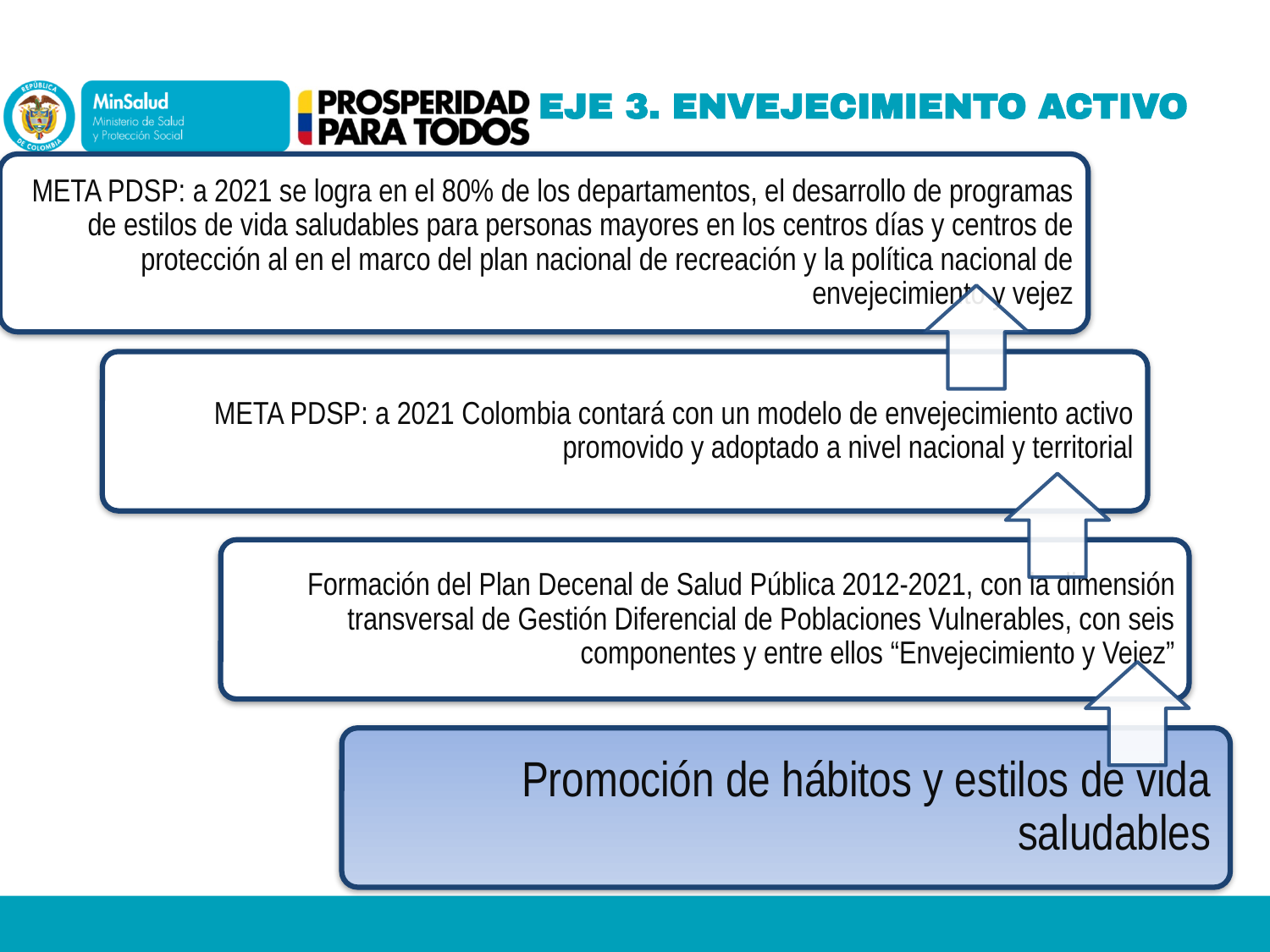

# EJE 3. ENVEJECIMIENTO ACTIVO
META PDSP: a 2021 se logra en el 80% de los departamentos, el desarrollo de programas de estilos de vida saludables para personas mayores en los centros días y centros de protección al en el marco del plan nacional de recreación y la política nacional de envejecimiento y vejez
META PDSP: a 2021 Colombia contará con un modelo de envejecimiento activo promovido y adoptado a nivel nacional y territorial
Formación del Plan Decenal de Salud Pública 2012-2021, con la dimensión transversal de Gestión Diferencial de Poblaciones Vulnerables, con seis componentes y entre ellos “Envejecimiento y Vejez”
Promoción de hábitos y estilos de vida saludables